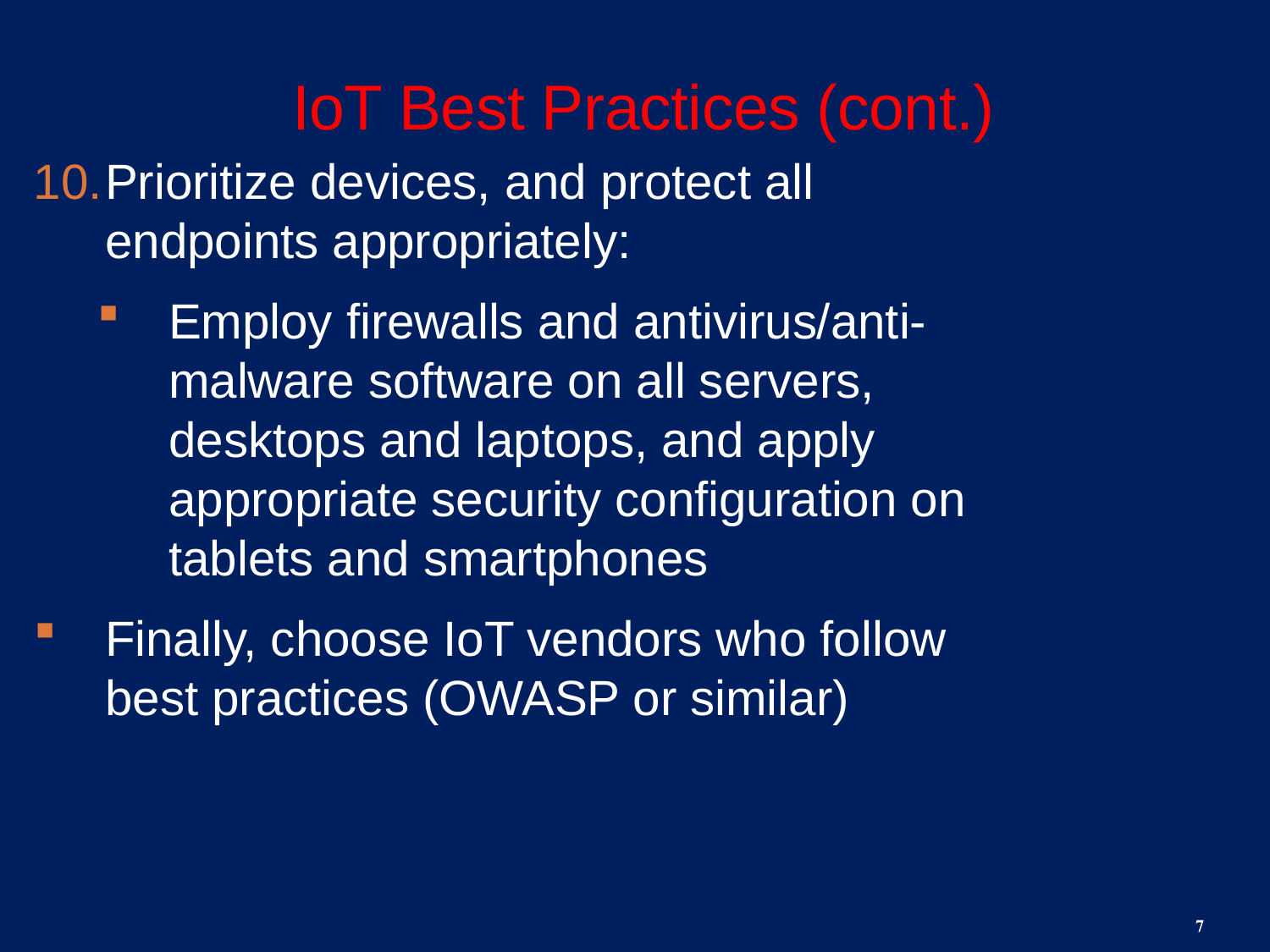

# IoT Best Practices (cont.)
Prioritize devices, and protect all endpoints appropriately:
Employ firewalls and antivirus/anti-malware software on all servers, desktops and laptops, and apply appropriate security configuration on tablets and smartphones
Finally, choose IoT vendors who follow best practices (OWASP or similar)